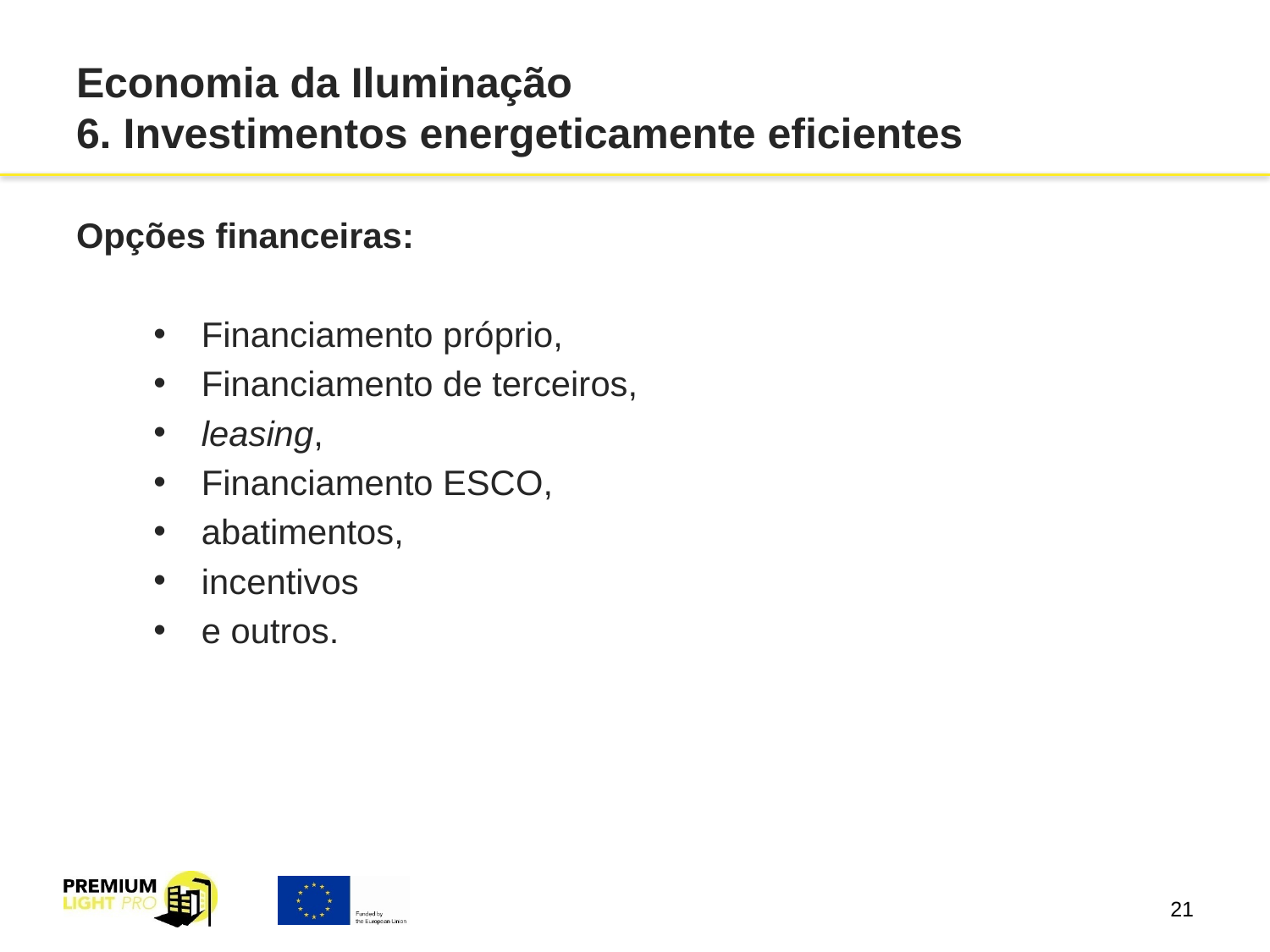

# Economia da Iluminação 6. Investimentos energeticamente eficientes
Opções financeiras:

Financiamento próprio,
Financiamento de terceiros,
leasing,
Financiamento ESCO,
abatimentos,
incentivos
e outros.